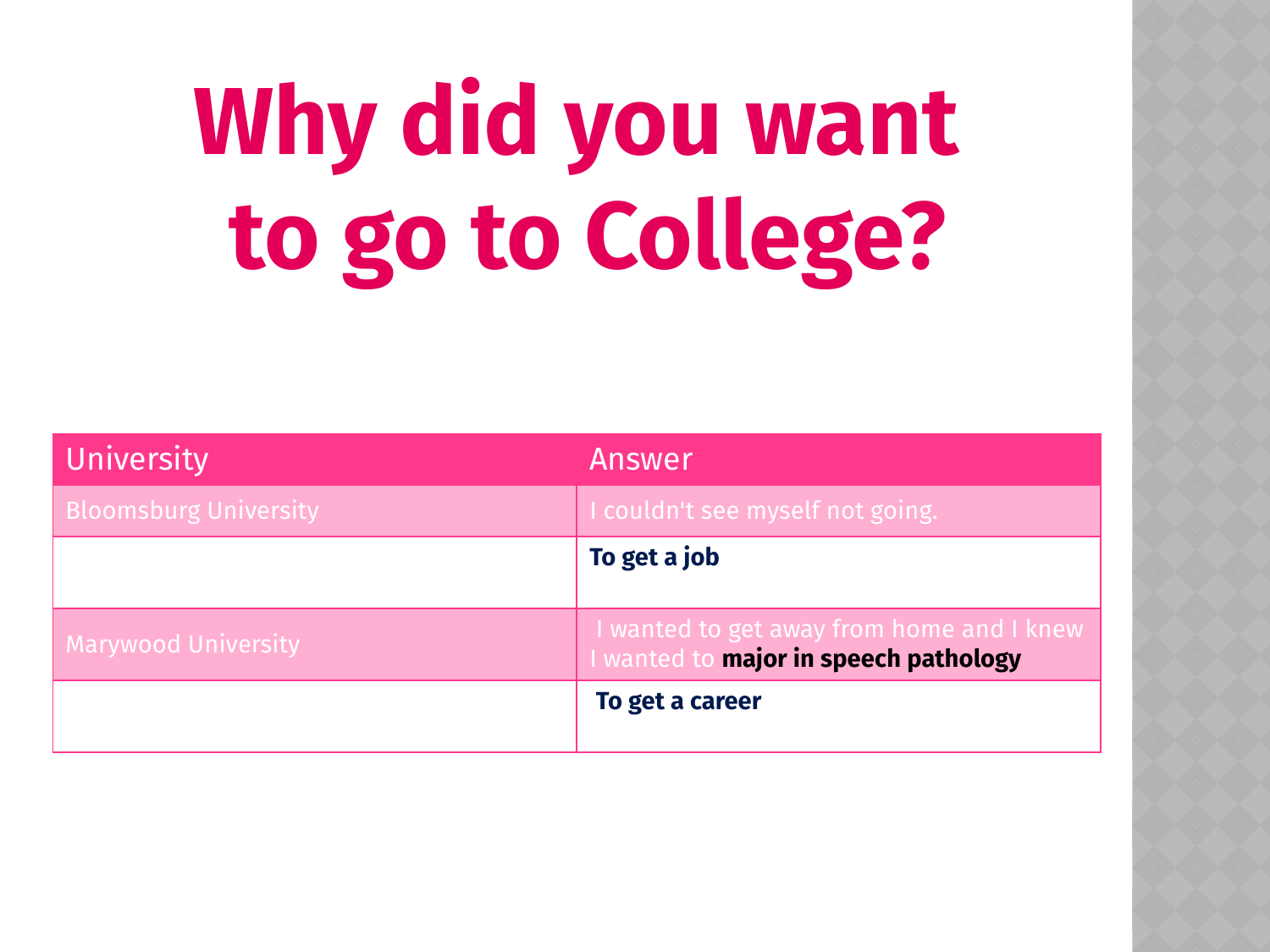

Why did you want
 to go to College?
| University | Answer |
| --- | --- |
| Bloomsburg University | I couldn't see myself not going. |
| Bloomsburg University | To get a job because a high school degree doesn't get you many jobs. |
| Marywood University | I wanted to get away from home and I knew I wanted to major in speech pathology |
| Marywood University | To get a career I really wanted to pursuit as well as playing college lacrosse. |